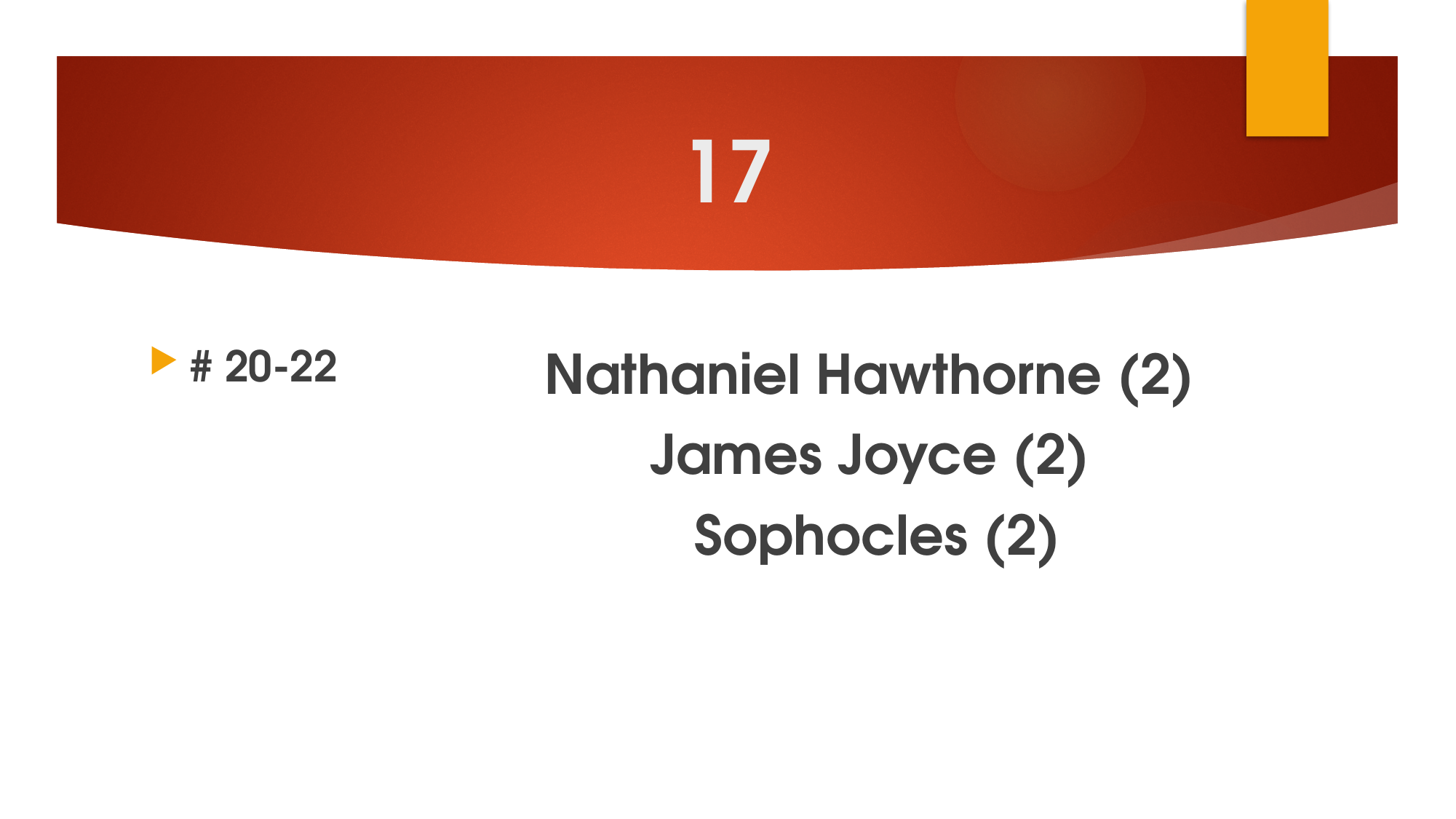

# 17
# 20-22
Nathaniel Hawthorne (2)
James Joyce (2)
 Sophocles (2)